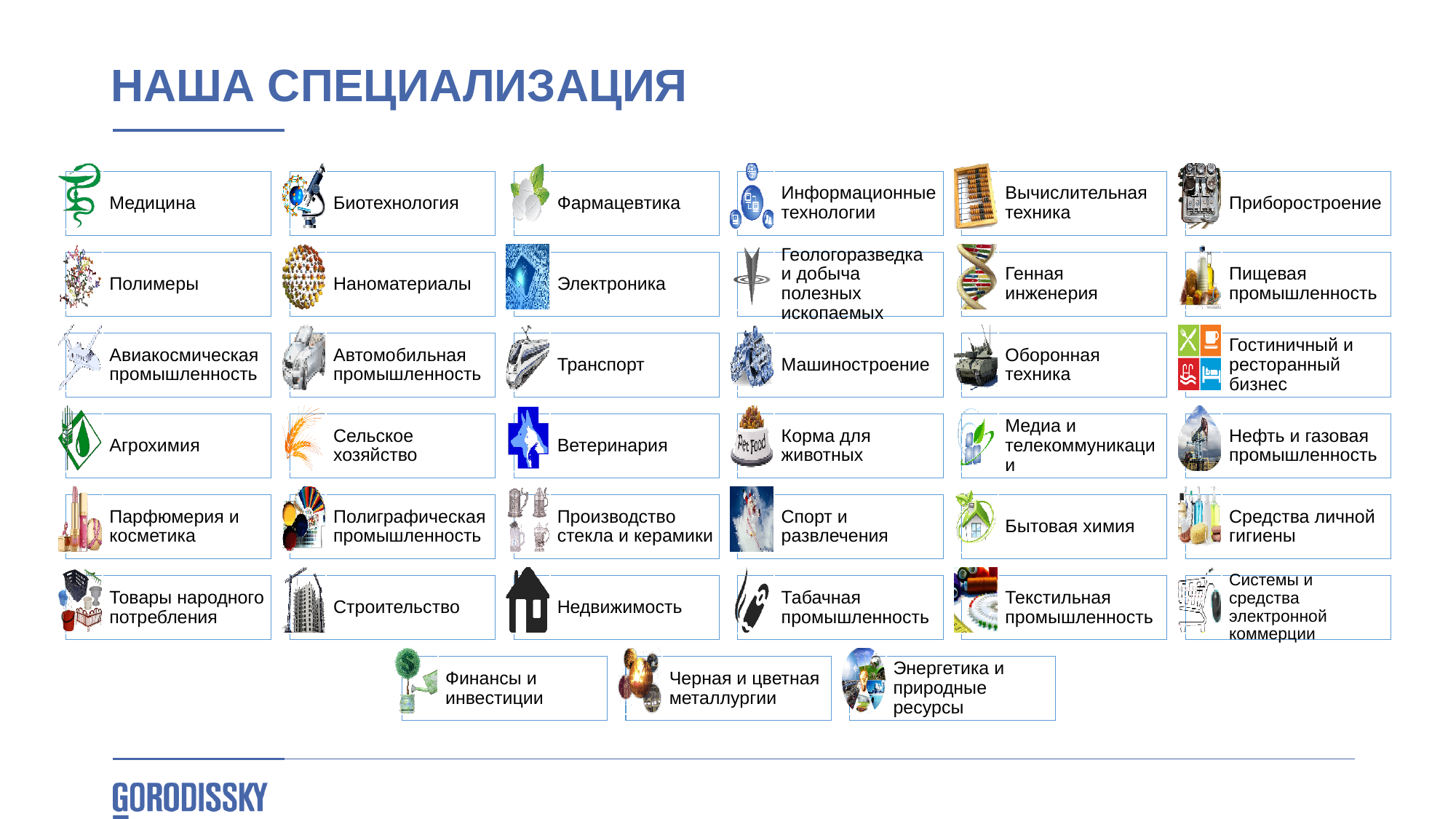

# Наша специализация
Медицина
Биотехнология
Фармацевтика
Информационные технологии
Вычислительная техника
Приборостроение
Полимеры
Наноматериалы
Электроника
Геологоразведка и добыча полезных ископаемых
Генная инженерия
Пищевая промышленность
Авиакосмическая промышленность
Автомобильная промышленность
Транспорт
Машиностроение
Оборонная техника
Гостиничный и ресторанный бизнес
Агрохимия
Сельское хозяйство
Ветеринария
Корма для животных
Медиа и телекоммуникации
Нефть и газовая промышленность
Парфюмерия и косметика
Полиграфическая промышленность
Производство стекла и керамики
Спорт и развлечения
Бытовая химия
Средства личной гигиены
Товары народного потребления
Строительство
Недвижимость
Табачная промышленность
Текстильная промышленность
Системы и средства электронной коммерции
Финансы и инвестиции
Черная и цветная металлургии
Энергетика и природные ресурсы